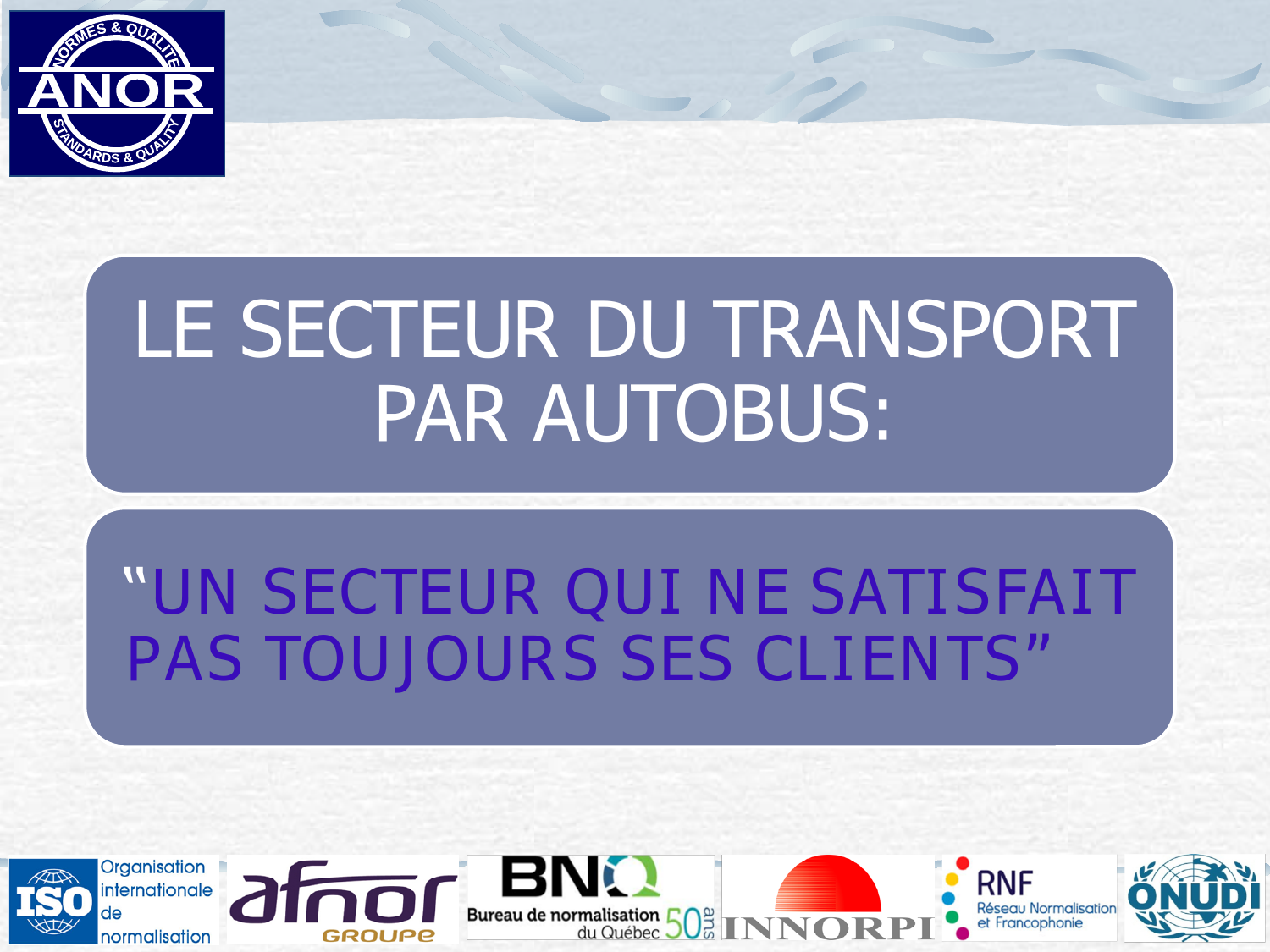

LE SECTEUR DU TRANSPORT PAR AUTOBUS:
“UN SECTEUR QUI NE SATISFAIT PAS TOUJOURS SES CLIENTS”